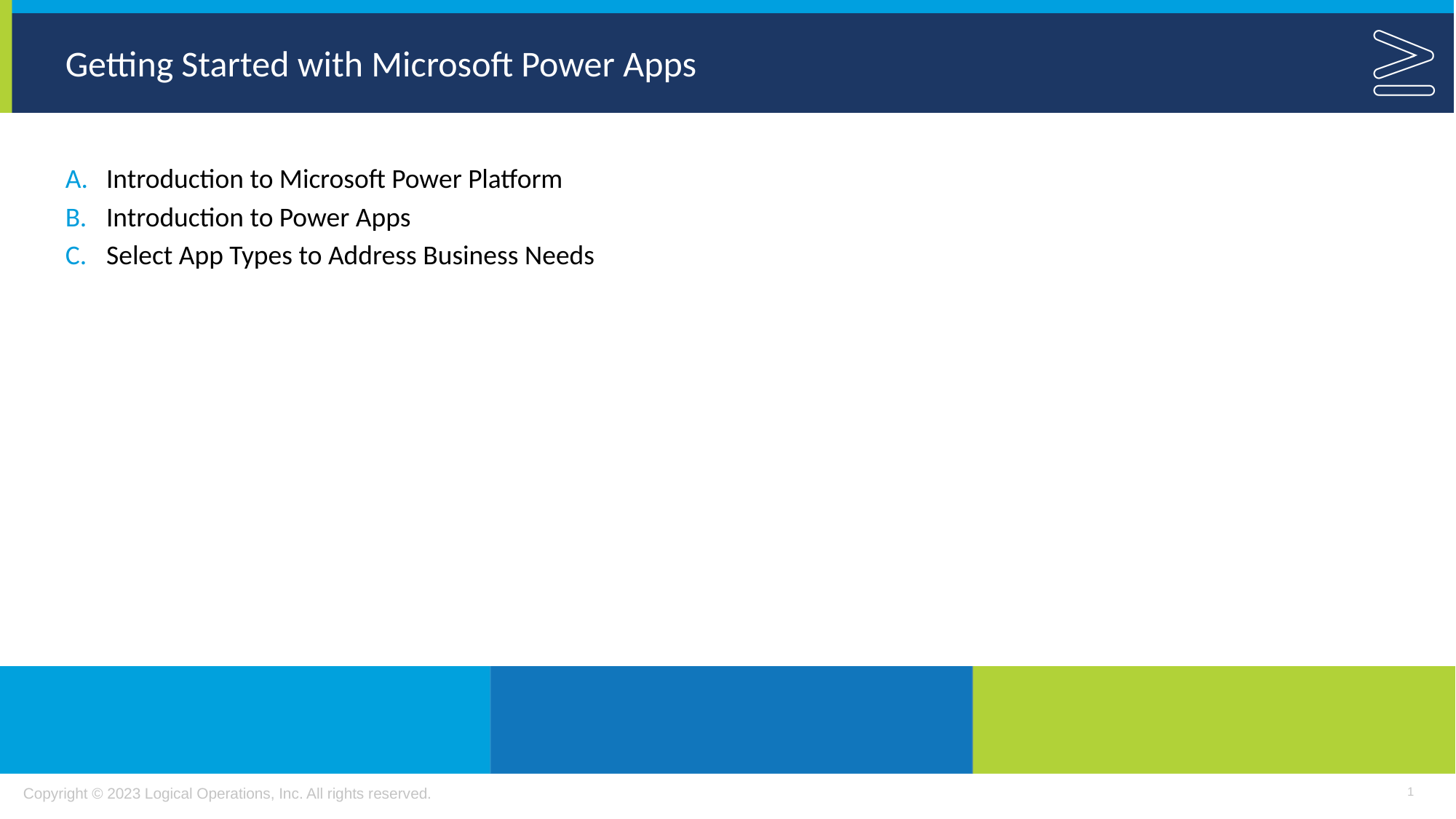

# Getting Started with Microsoft Power Apps
Introduction to Microsoft Power Platform
Introduction to Power Apps
Select App Types to Address Business Needs
1